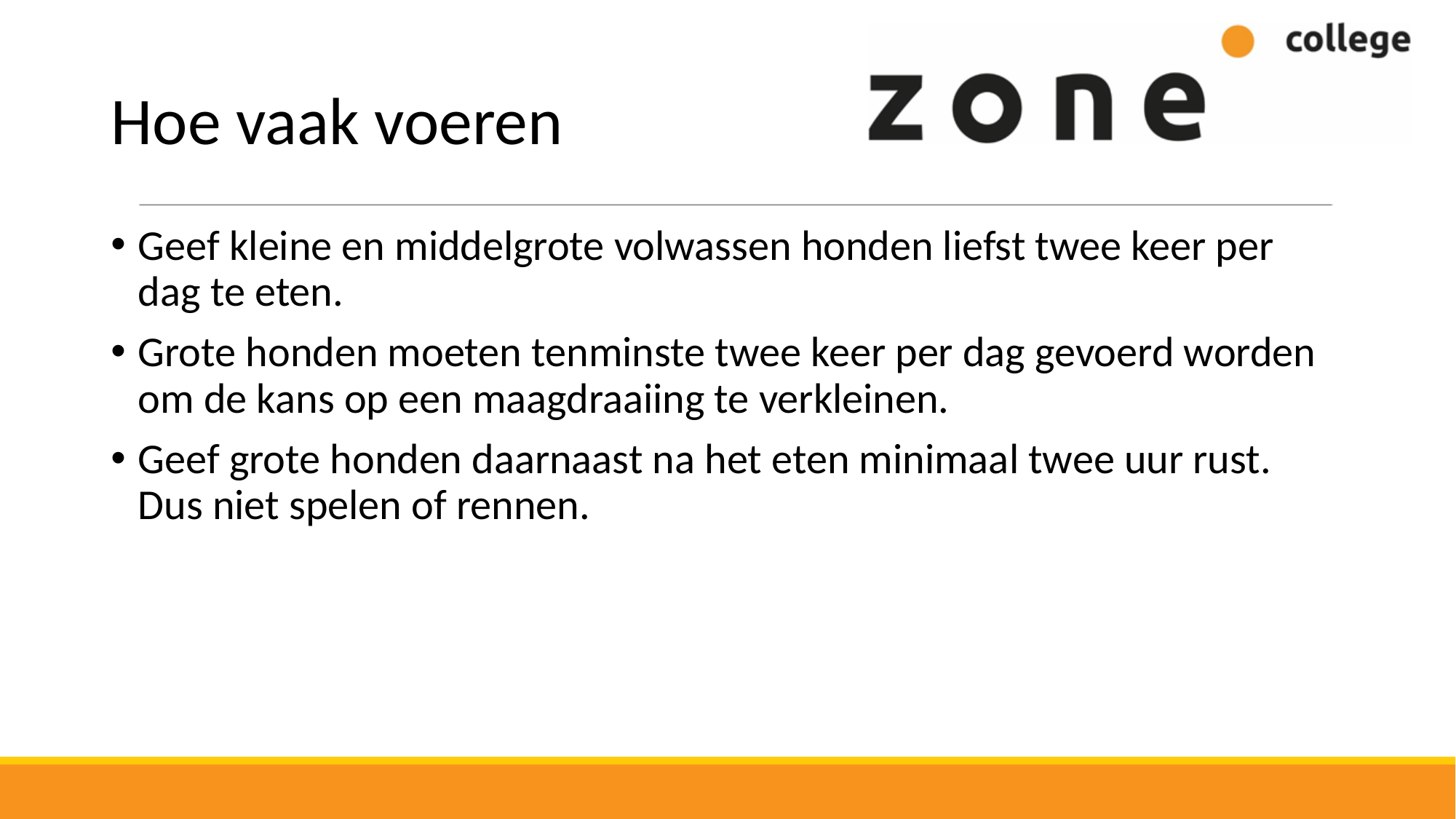

# Hoe vaak voeren
Geef kleine en middelgrote volwassen honden liefst twee keer per dag te eten.
Grote honden moeten tenminste twee keer per dag gevoerd worden om de kans op een maagdraaiing te verkleinen.
Geef grote honden daarnaast na het eten minimaal twee uur rust. Dus niet spelen of rennen.